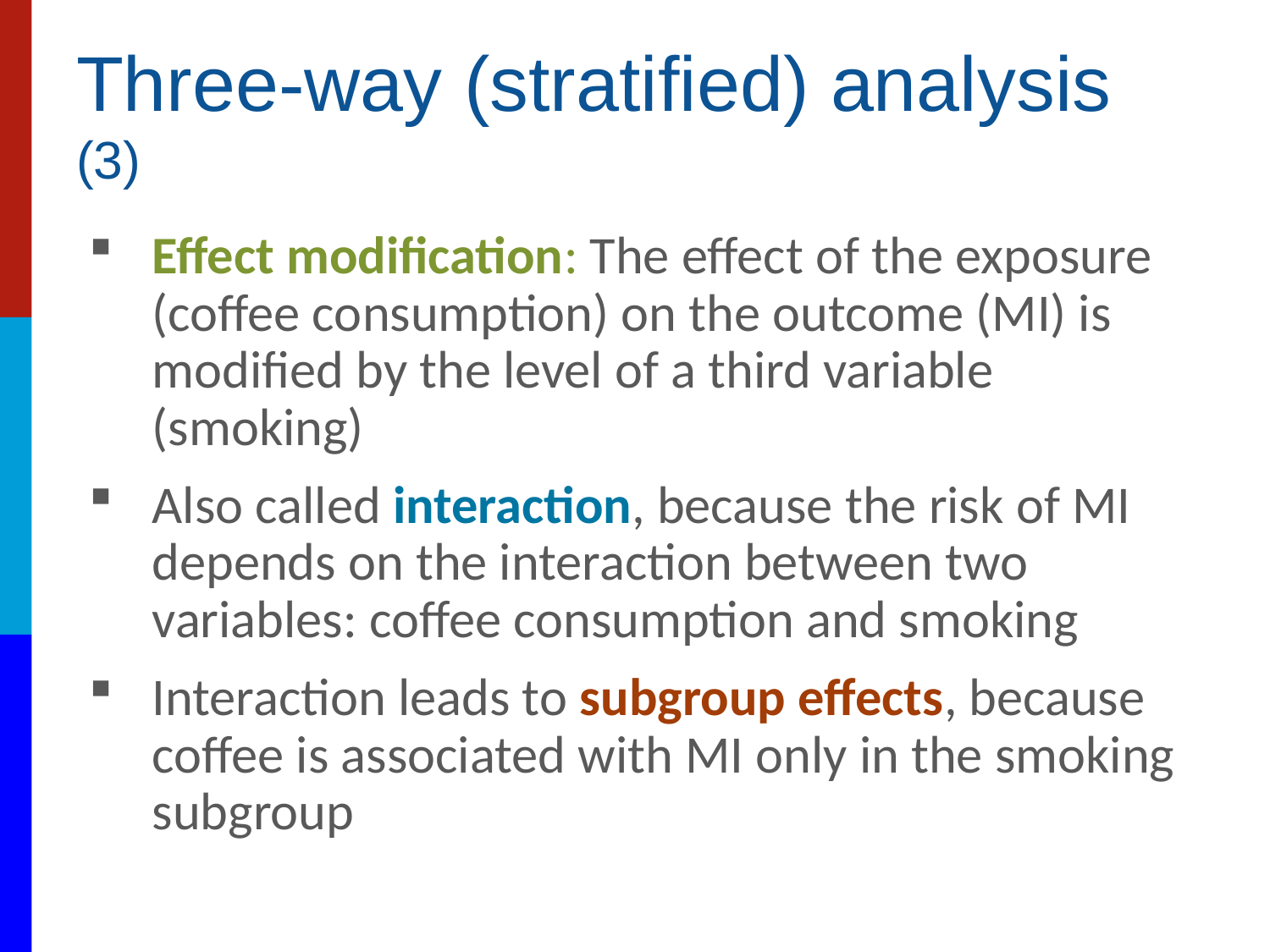

# Three-way (stratified) analysis (3)
Effect modification: The effect of the exposure (coffee consumption) on the outcome (MI) is modified by the level of a third variable (smoking)
Also called interaction, because the risk of MI depends on the interaction between two variables: coffee consumption and smoking
Interaction leads to subgroup effects, because coffee is associated with MI only in the smoking subgroup